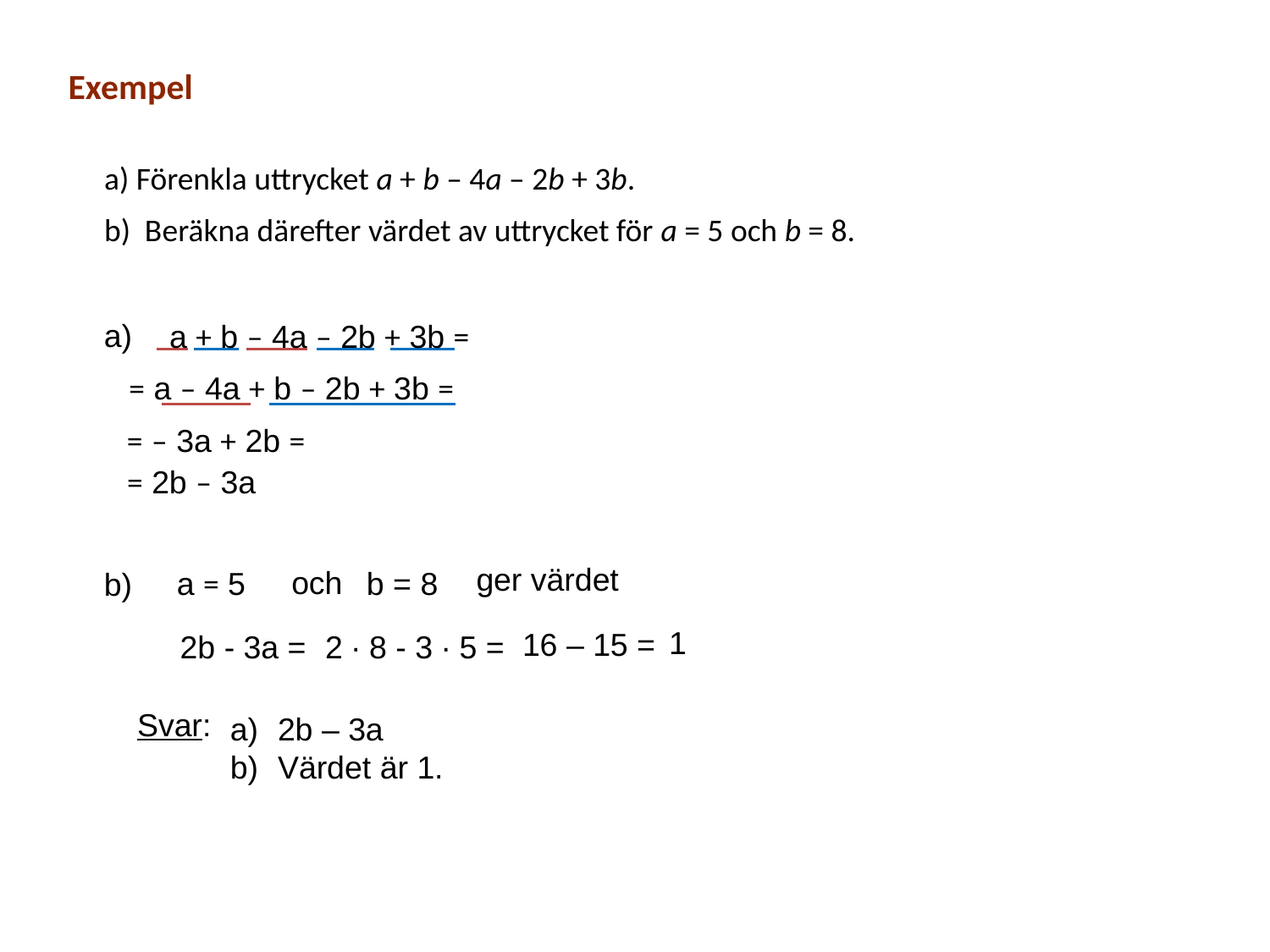

Exempel
a) Förenkla uttrycket a + b – 4a – 2b + 3b.
b)  Beräkna därefter värdet av uttrycket för a = 5 och b = 8.
a + b – 4a – 2b + 3b =
a)
a + b – 4a – 2b + 3b =
= a – 4a + b – 2b + 3b =
= – 3a + 2b =
 = 2b – 3a
ger värdet
och
a = 5
b = 8
b)
1
16 – 15 =
 2b - 3a =
 2 ∙ 8 - 3 ∙ 5 =
Svar:
2b – 3a
Värdet är 1.